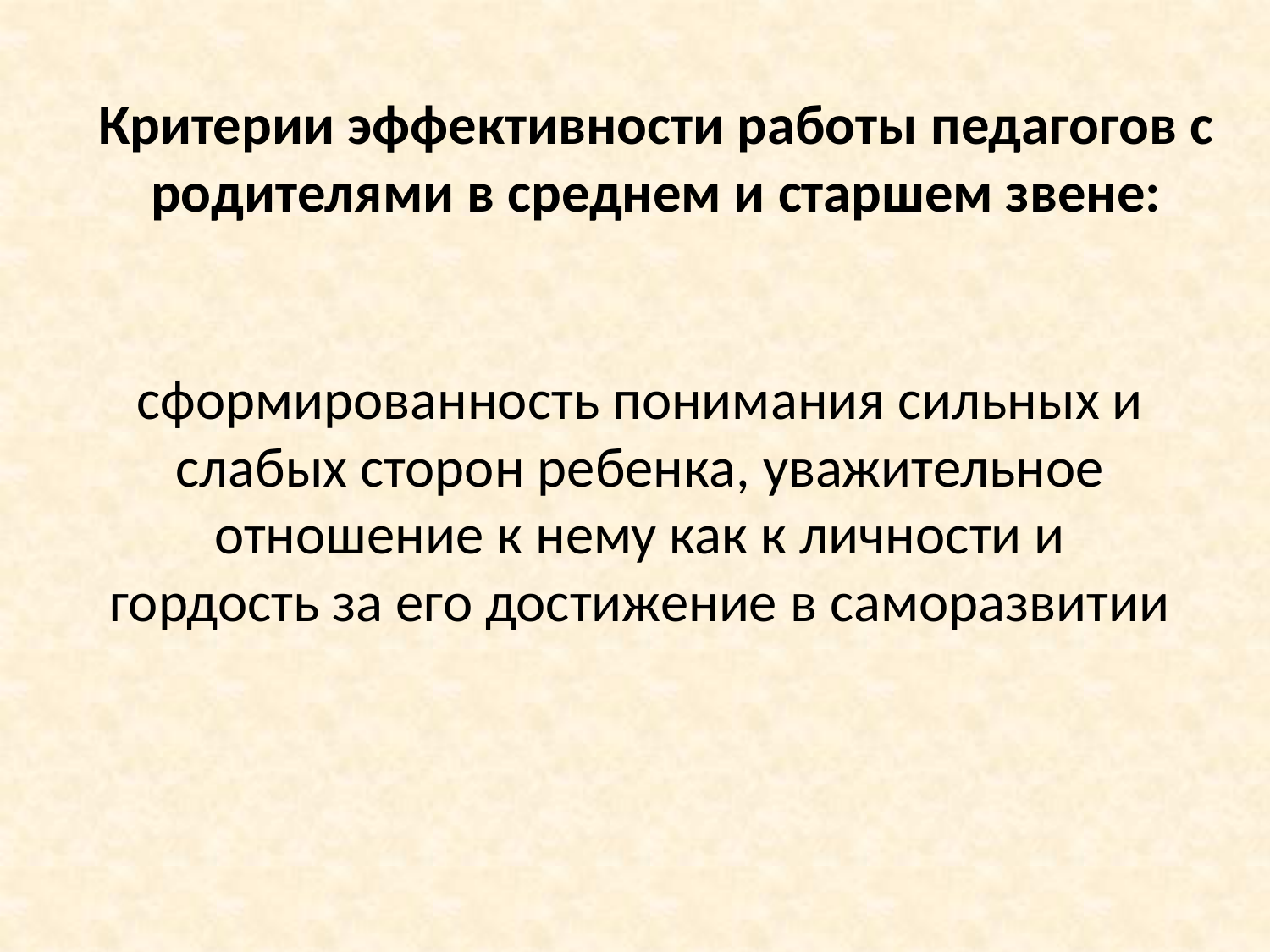

# Критерии эффективности работы педагогов с родителями в среднем и старшем звене:
	сформированность понимания сильных и слабых сторон ребенка, уважительное отношение к нему как к личности и гордость за его достижение в саморазвитии